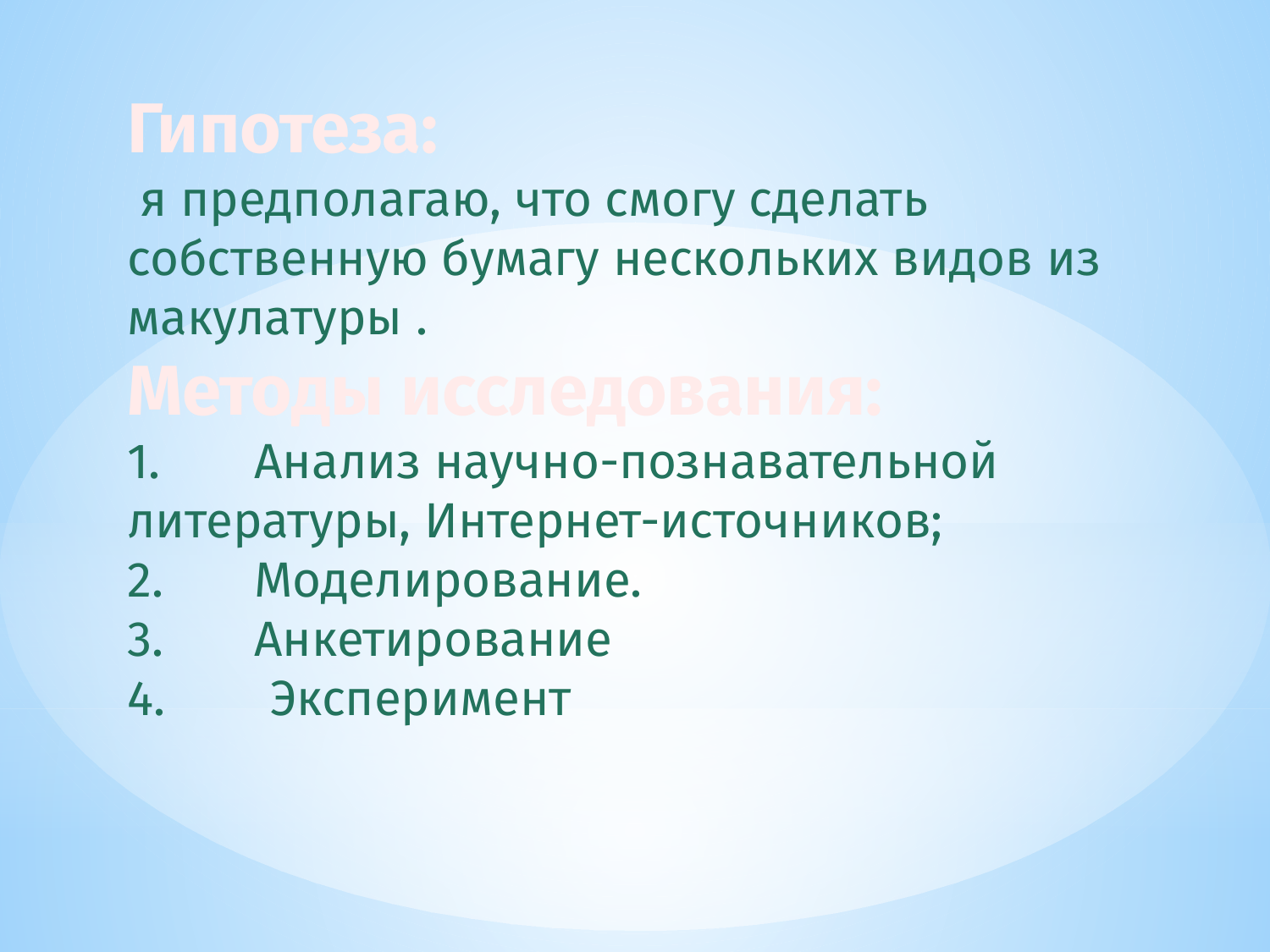

Гипотеза:
 я предполагаю, что смогу сделать собственную бумагу нескольких видов из макулатуры .
Методы исследования:
1.	Анализ научно-познавательной литературы, Интернет-источников;
2.	Моделирование.
3.	Анкетирование
4.        Эксперимент